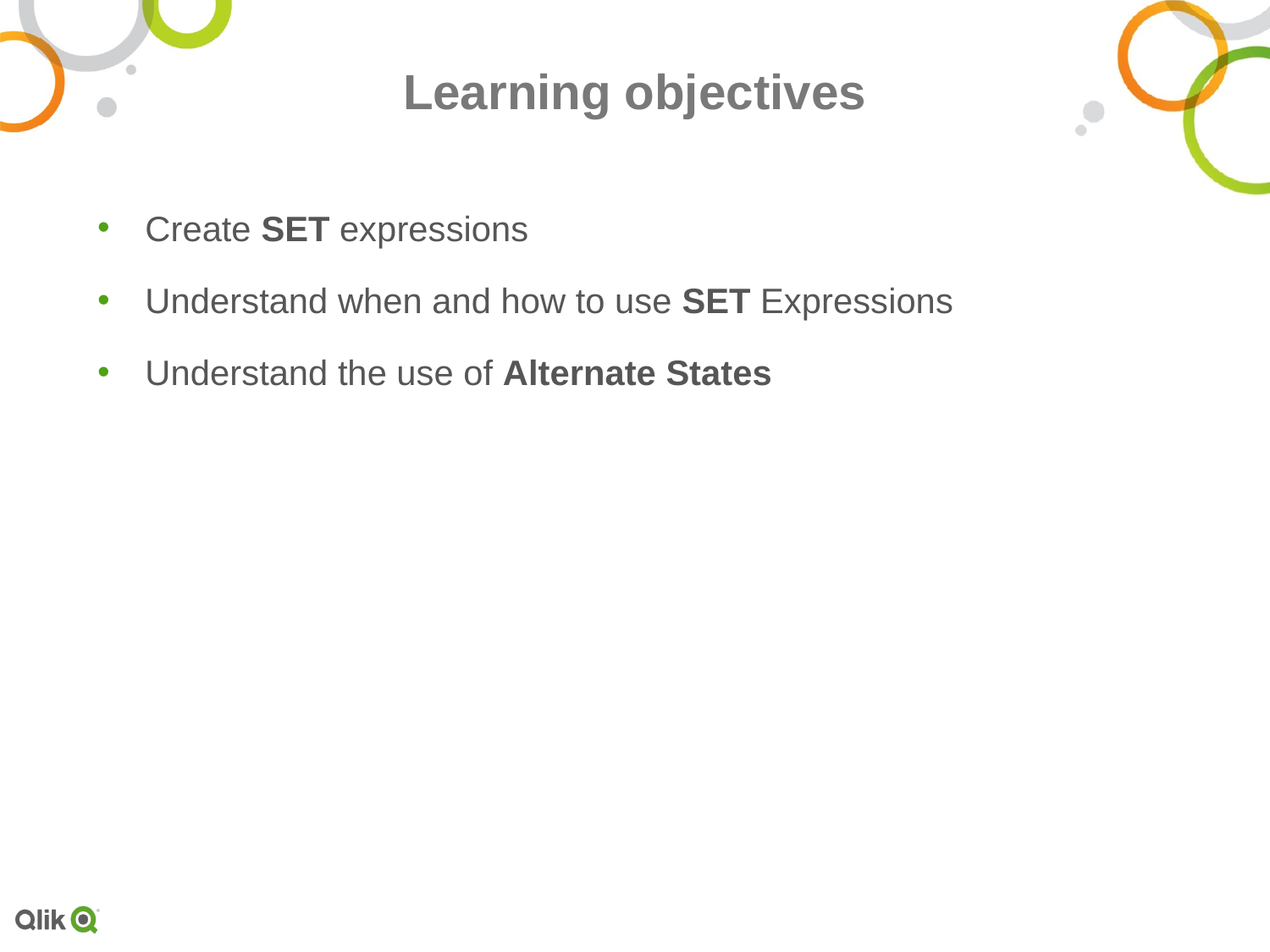

# Learning objectives
Create SET expressions
Understand when and how to use SET Expressions
Understand the use of Alternate States